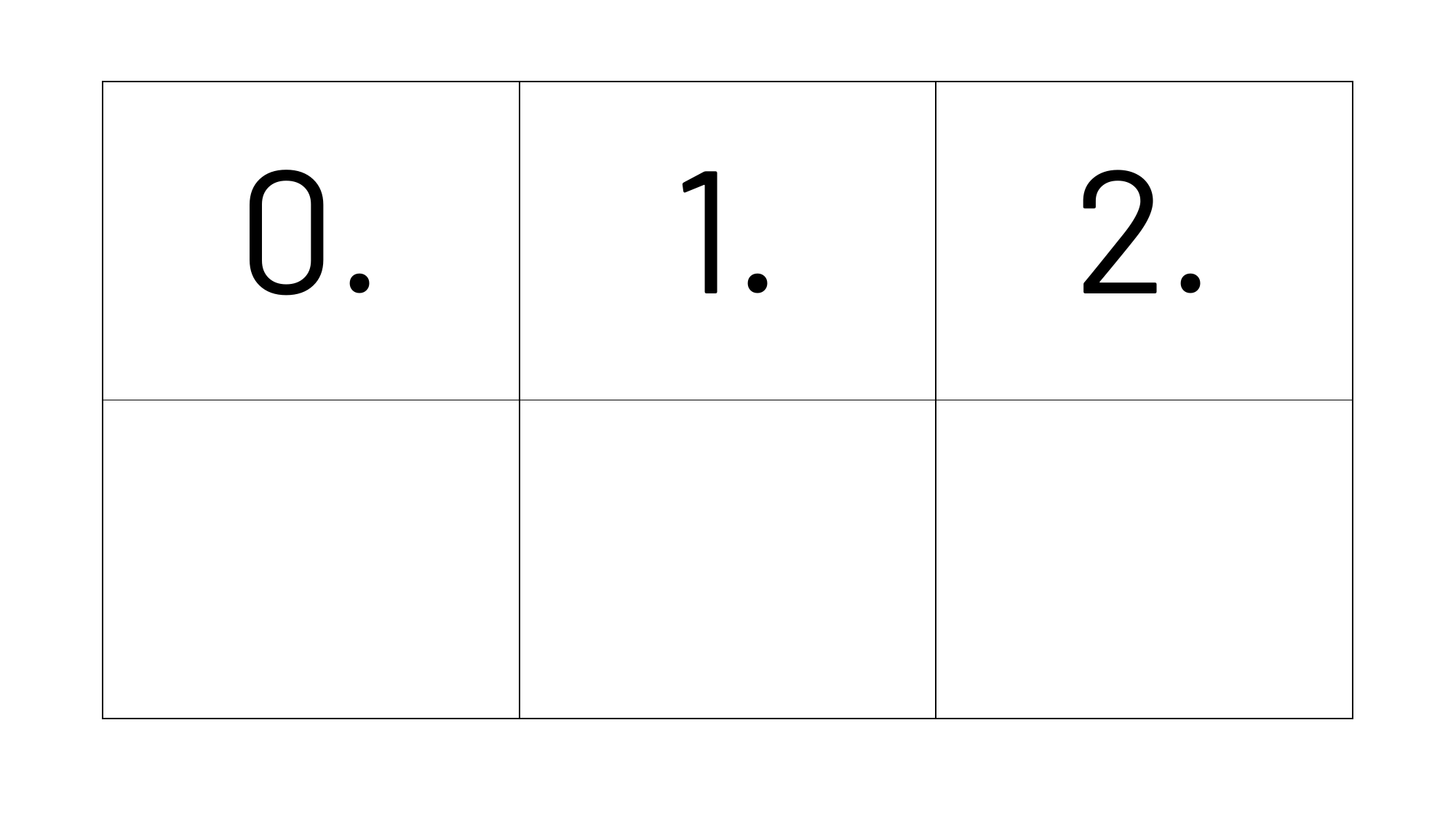

| 0. | 1. | 2. |
| --- | --- | --- |
|  |  |  |